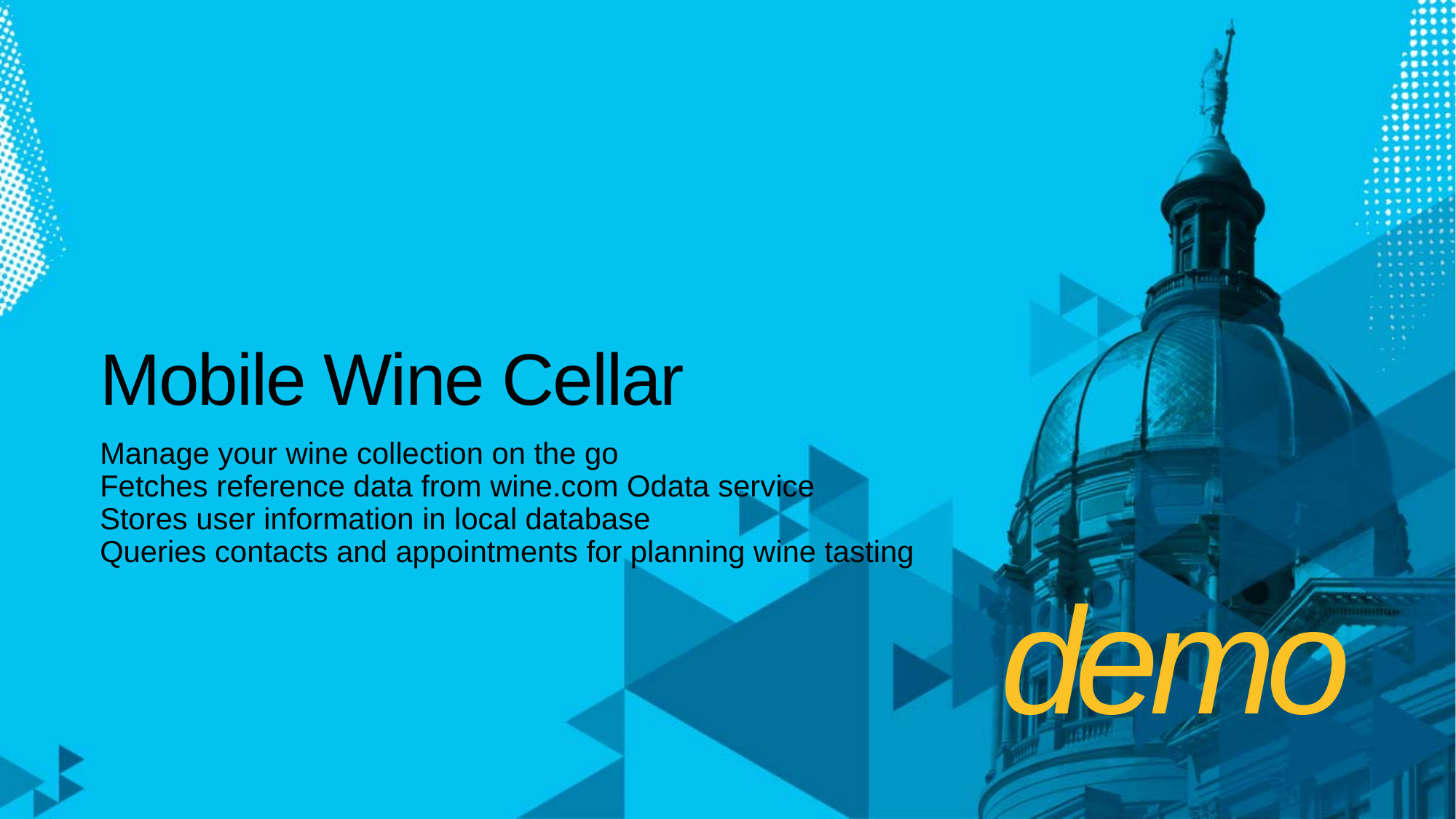

# Mobile Wine Cellar
Manage your wine collection on the go
Fetches reference data from wine.com Odata service
Stores user information in local database
Queries contacts and appointments for planning wine tasting
demo